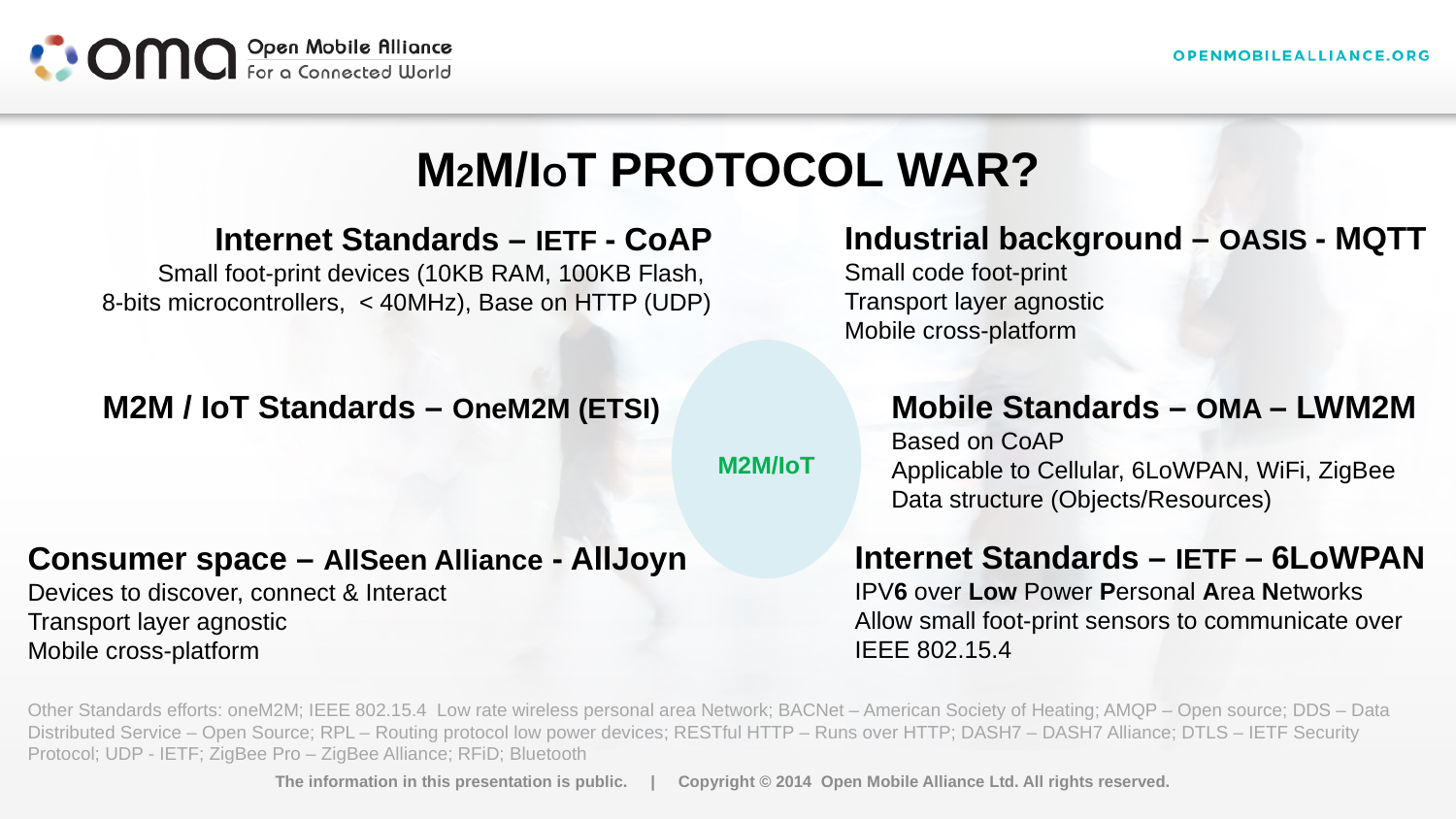

# M2M/Iot Protocol WAR?
Industrial background – OASIS - MQTT
Small code foot-print
Transport layer agnostic
Mobile cross-platform
Internet Standards – IETF - CoAP
Small foot-print devices (10KB RAM, 100KB Flash,
8-bits microcontrollers,  < 40MHz), Base on HTTP (UDP)

M2M/IoT
M2M / IoT Standards – OneM2M (ETSI)
Mobile Standards – OMA – LWM2M
Based on CoAP
Applicable to Cellular, 6LoWPAN, WiFi, ZigBee
Data structure (Objects/Resources)
Internet Standards – IETF – 6LoWPAN
IPV6 over Low Power Personal Area Networks
Allow small foot-print sensors to communicate over IEEE 802.15.4
Consumer space – AllSeen Alliance - AllJoyn
Devices to discover, connect & Interact
Transport layer agnostic
Mobile cross-platform
Other Standards efforts: oneM2M; IEEE 802.15.4  Low rate wireless personal area Network; BACNet – American Society of Heating; AMQP – Open source; DDS – Data Distributed Service – Open Source; RPL – Routing protocol low power devices; RESTful HTTP – Runs over HTTP; DASH7 – DASH7 Alliance; DTLS – IETF Security Protocol; UDP - IETF; ZigBee Pro – ZigBee Alliance; RFiD; Bluetooth
The information in this presentation is public.     |     Copyright © 2014  Open Mobile Alliance Ltd. All rights reserved.